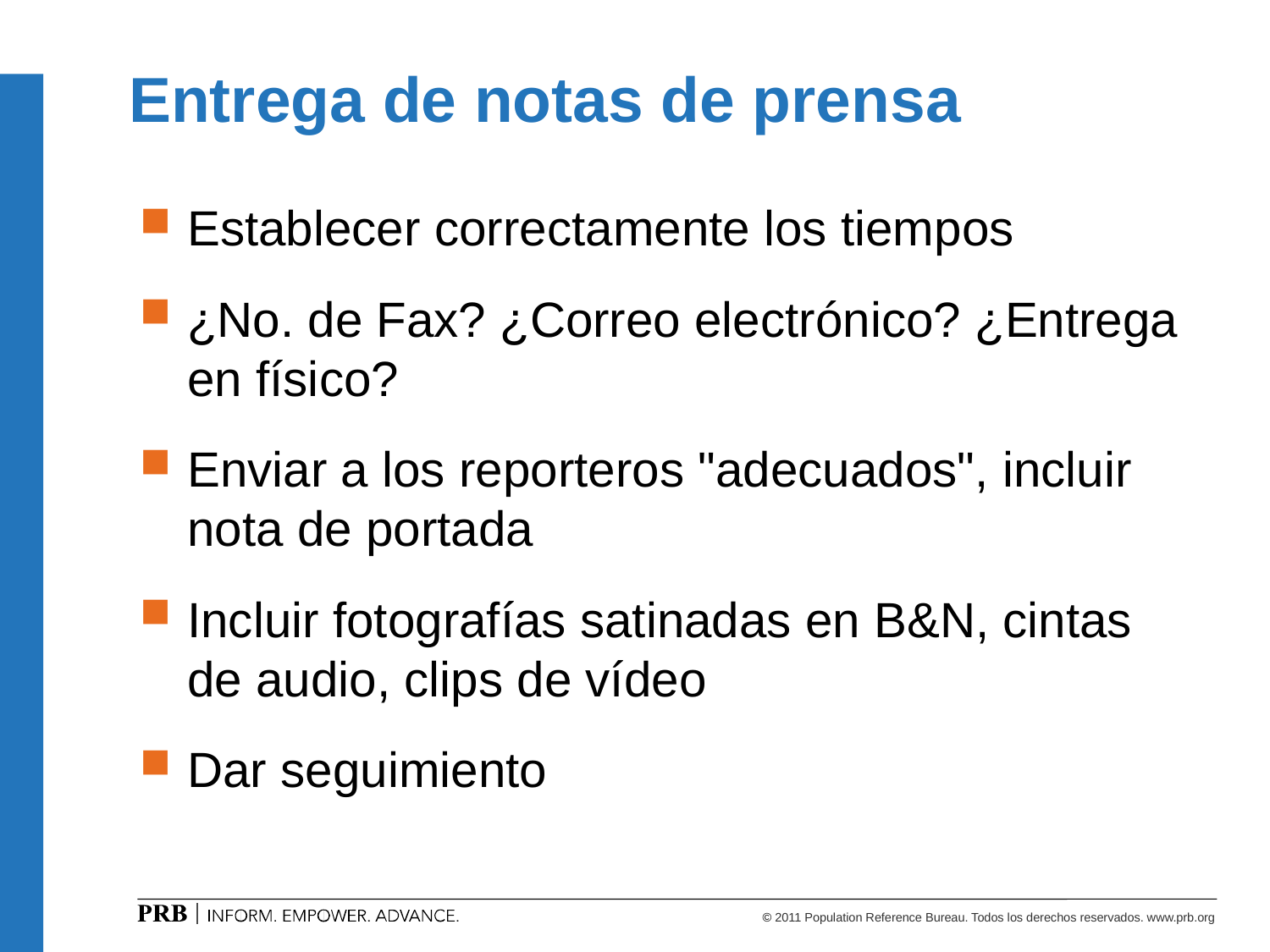

# Entrega de notas de prensa
Establecer correctamente los tiempos
¿No. de Fax? ¿Correo electrónico? ¿Entrega en físico?
Enviar a los reporteros "adecuados", incluir nota de portada
Incluir fotografías satinadas en B&N, cintas de audio, clips de vídeo
Dar seguimiento